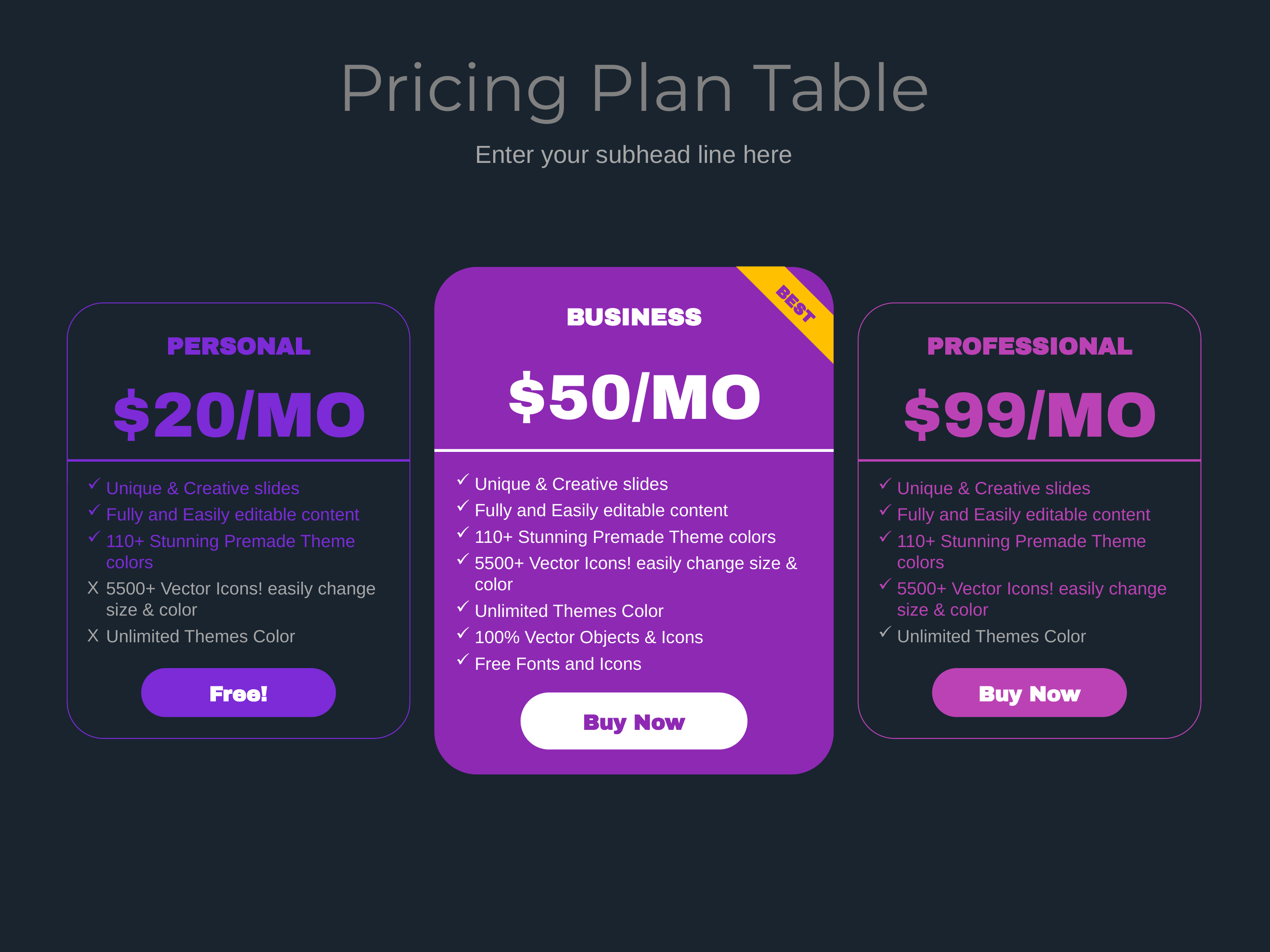

# Pricing Plan Table
Enter your subhead line here

BEST

BUSINESS
$50/MO

Unique & Creative slides
Fully and Easily editable content
110+ Stunning Premade Theme colors
5500+ Vector Icons! easily change size & color
Unlimited Themes Color
100% Vector Objects & Icons
Free Fonts and Icons
Buy Now

PERSONAL
$20/MO

Unique & Creative slides
Fully and Easily editable content
110+ Stunning Premade Theme colors
5500+ Vector Icons! easily change size & color
Unlimited Themes Color
Free!

PROFESSIONAL
$99/MO

Unique & Creative slides
Fully and Easily editable content
110+ Stunning Premade Theme colors
5500+ Vector Icons! easily change size & color
Unlimited Themes Color
Buy Now